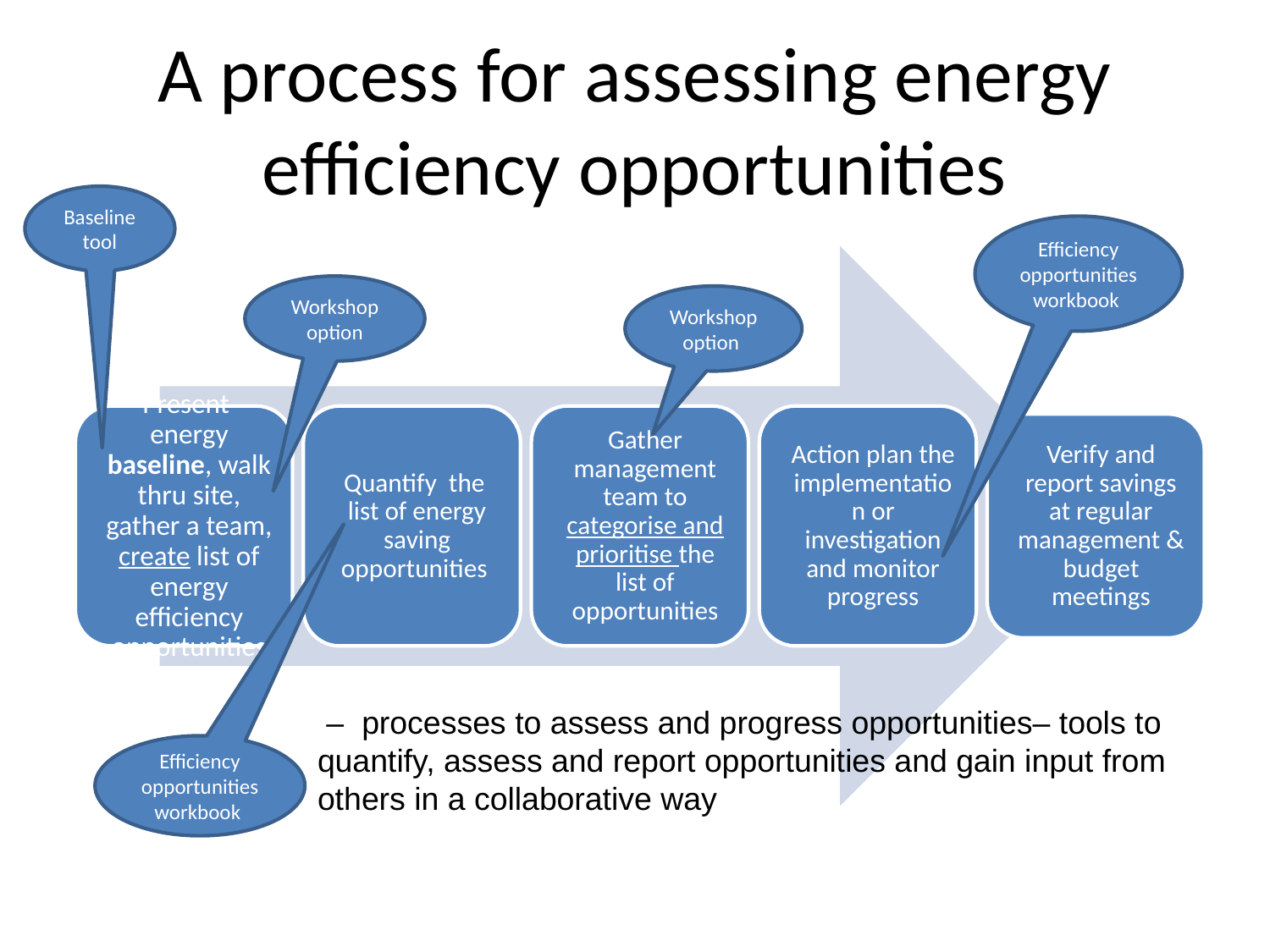

# A process for assessing energy efficiency opportunities
Baseline tool
Efficiency opportunities workbook
Present  energy baseline, walk thru site, gather a team, create list of energy efficiency opportunities
Quantify  the  list of energy saving opportunities
Gather management team to categorise and prioritise the list of opportunities
Action plan the implementation or investigation and monitor progress
Verify and report savings at regular management & budget meetings
Workshop option
Workshop option
 –  processes to assess and progress opportunities– tools to quantify, assess and report opportunities and gain input from others in a collaborative way
Efficiency opportunities workbook